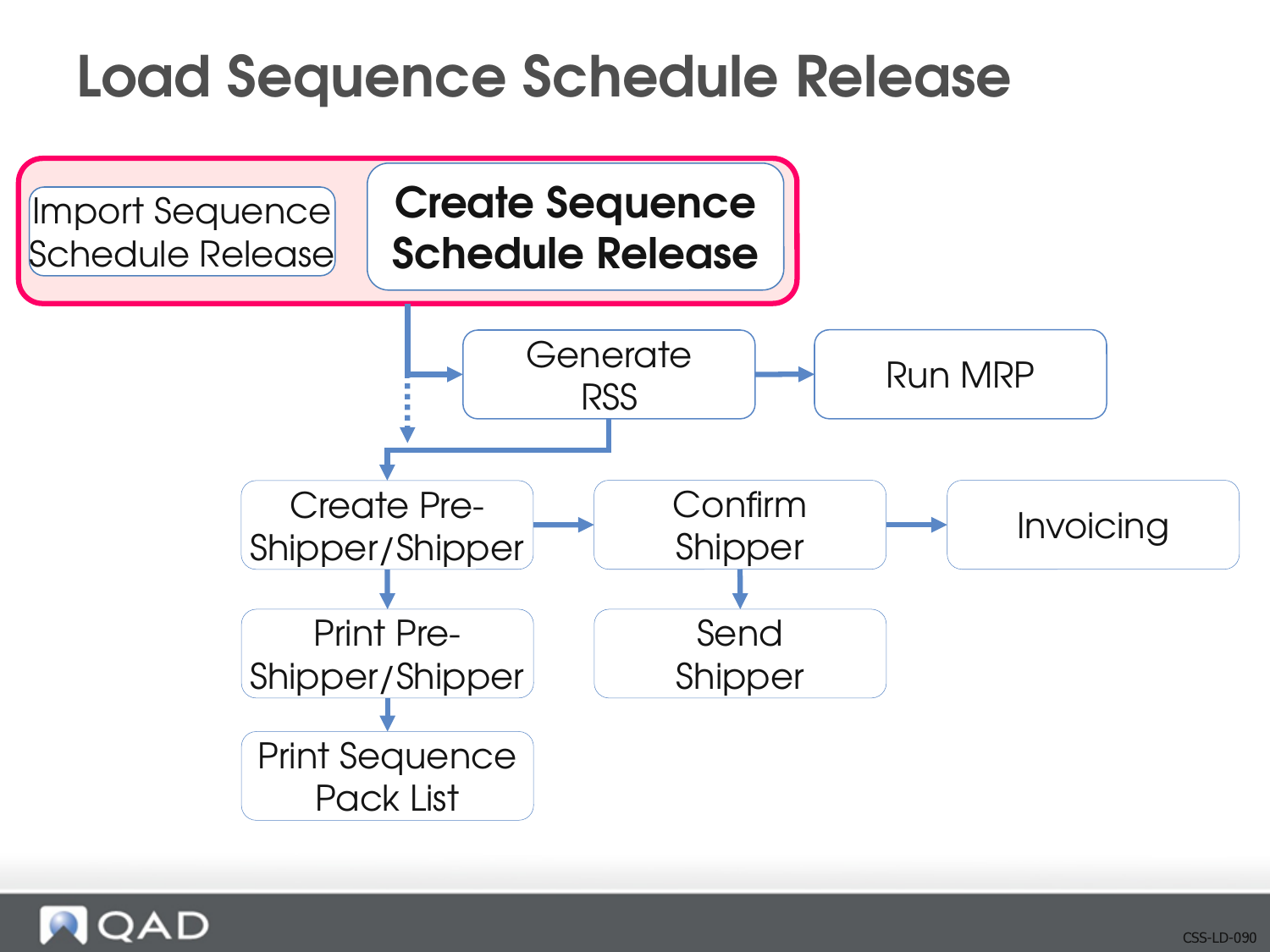

# Load Sequence Schedule Release

Create Sequence
Schedule Release
Import Sequence
Schedule Release
OR
Run MRP
Generate
RSS

Confirm
Shipper
Invoicing
Create Pre-
Shipper/Shipper
Print Pre-
Shipper/Shipper
Send
Shipper
Print Sequence
Pack List
CSS-LD-090